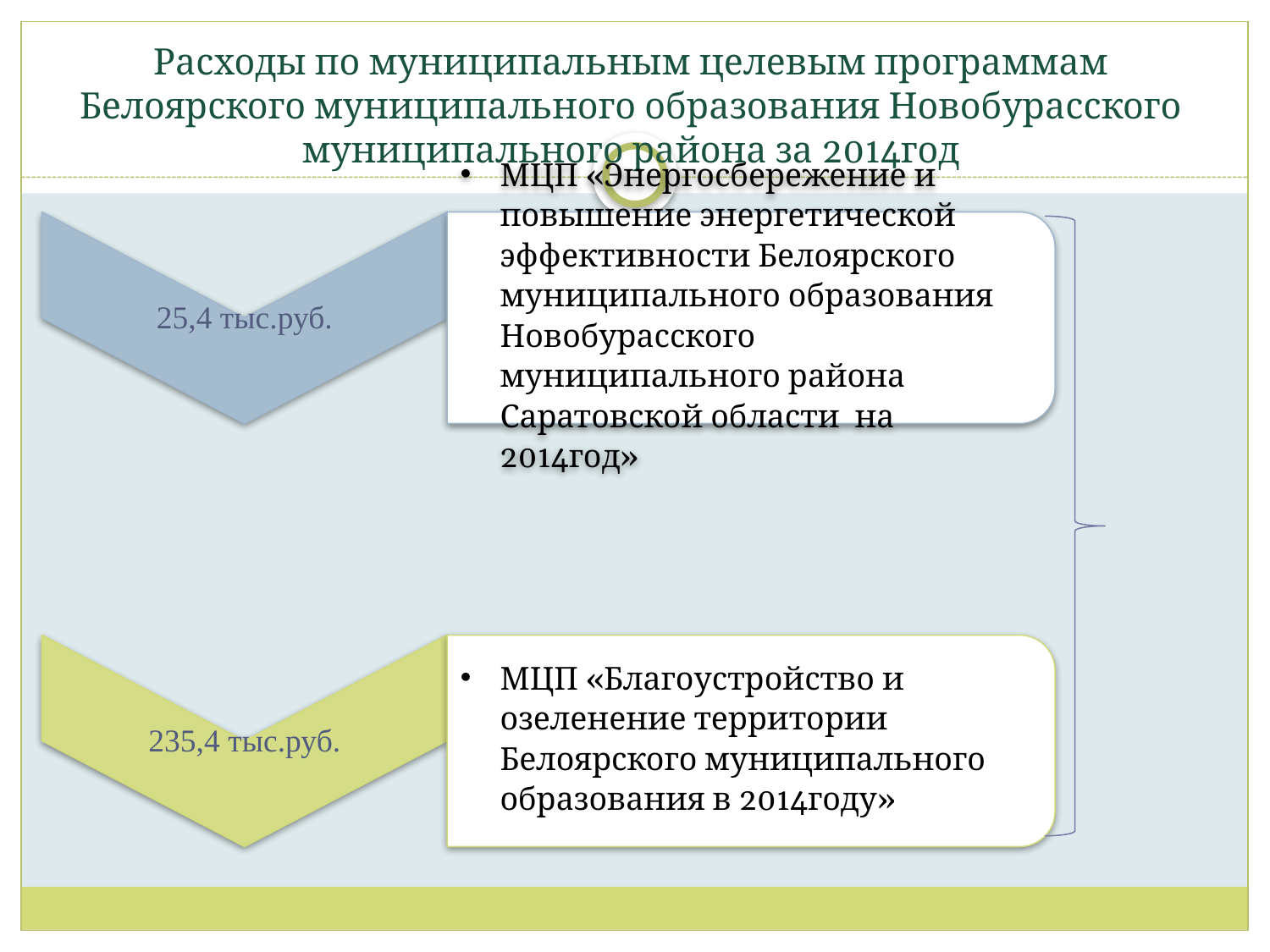

# Расходы по муниципальным целевым программам Белоярского муниципального образования Новобурасского муниципального района за 2014год
МЦП «Энергосбережение и повышение энергетической эффективности Белоярского муниципального образования Новобурасского муниципального района Саратовской области  на 2014год»
235,4 тыс.руб.
МЦП «Благоустройство и озеленение территории Белоярского муниципального образования в 2014году»
25,4 тыс.руб.